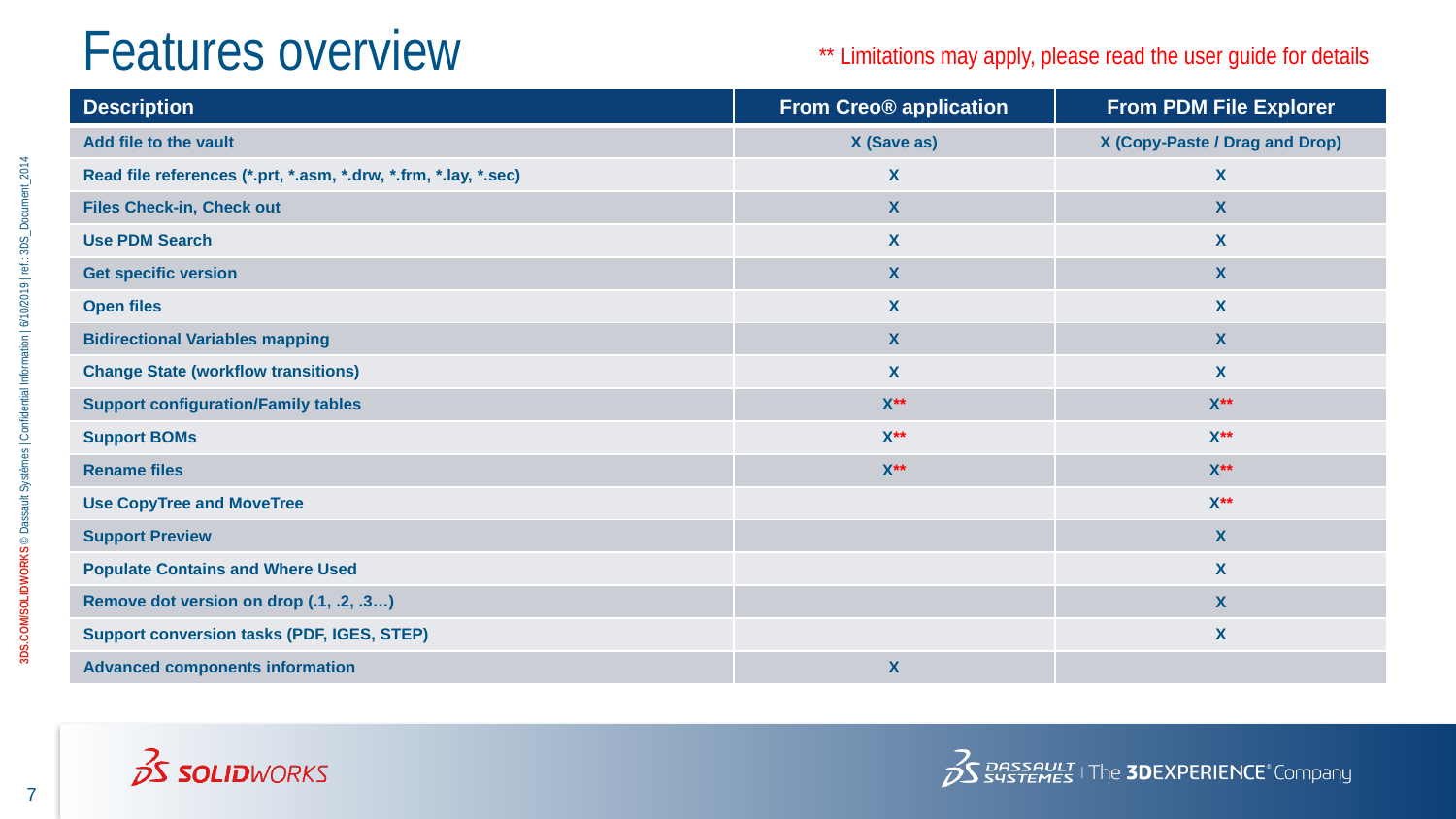

# Features overview
** Limitations may apply, please read the user guide for details
| Description | From Creo® application | From PDM File Explorer |
| --- | --- | --- |
| Add file to the vault | X (Save as) | X (Copy-Paste / Drag and Drop) |
| Read file references (\*.prt, \*.asm, \*.drw, \*.frm, \*.lay, \*.sec) | X | X |
| Files Check-in, Check out | X | X |
| Use PDM Search | X | X |
| Get specific version | X | X |
| Open files | X | X |
| Bidirectional Variables mapping | X | X |
| Change State (workflow transitions) | X | X |
| Support configuration/Family tables | X\*\* | X\*\* |
| Support BOMs | X\*\* | X\*\* |
| Rename files | X\*\* | X\*\* |
| Use CopyTree and MoveTree |  | X\*\* |
| Support Preview |  | X |
| Populate Contains and Where Used |  | X |
| Remove dot version on drop (.1, .2, .3…) |  | X |
| Support conversion tasks (PDF, IGES, STEP) |  | X |
| Advanced components information | X |  |